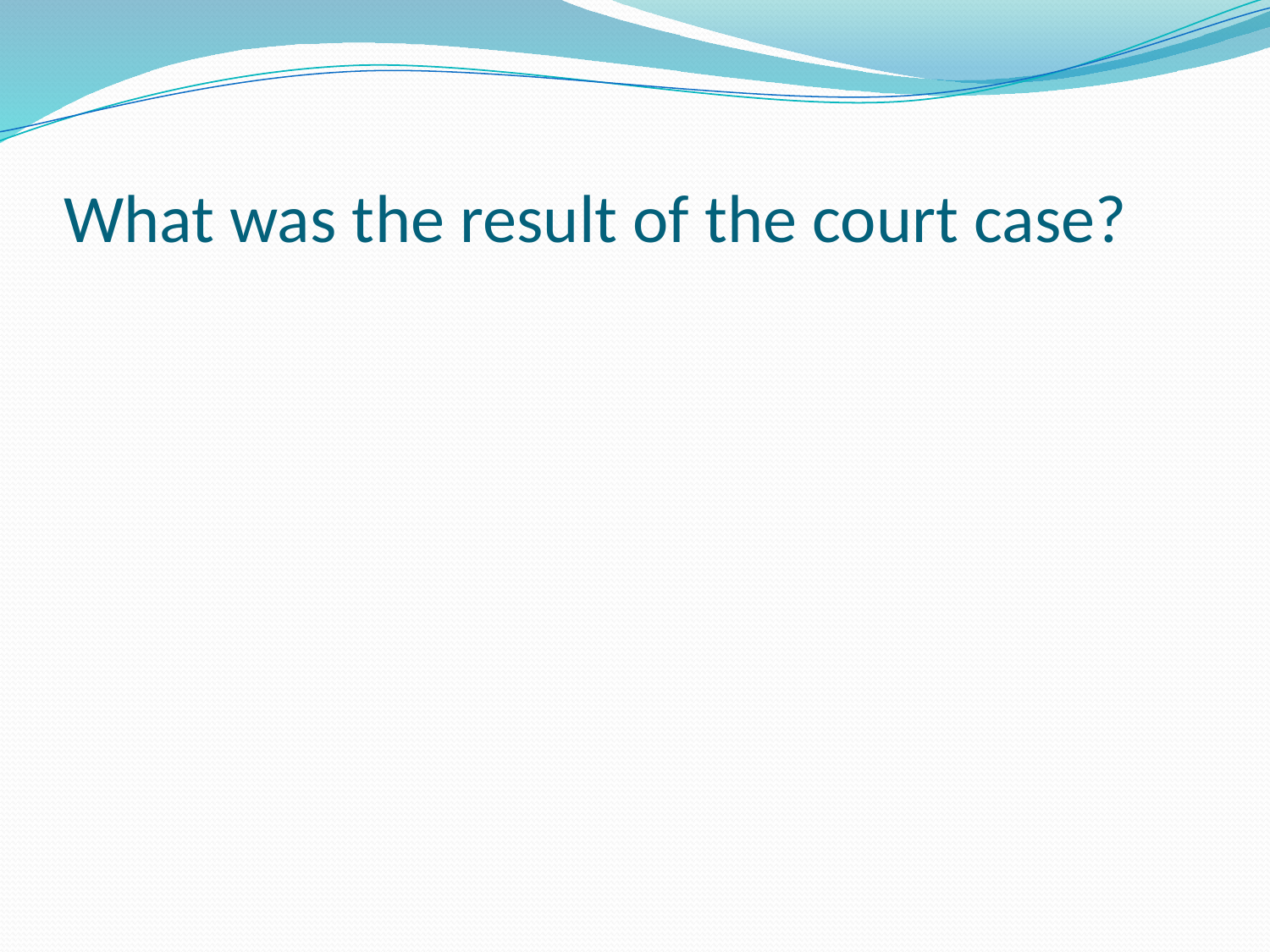

# What was the result of the court case?